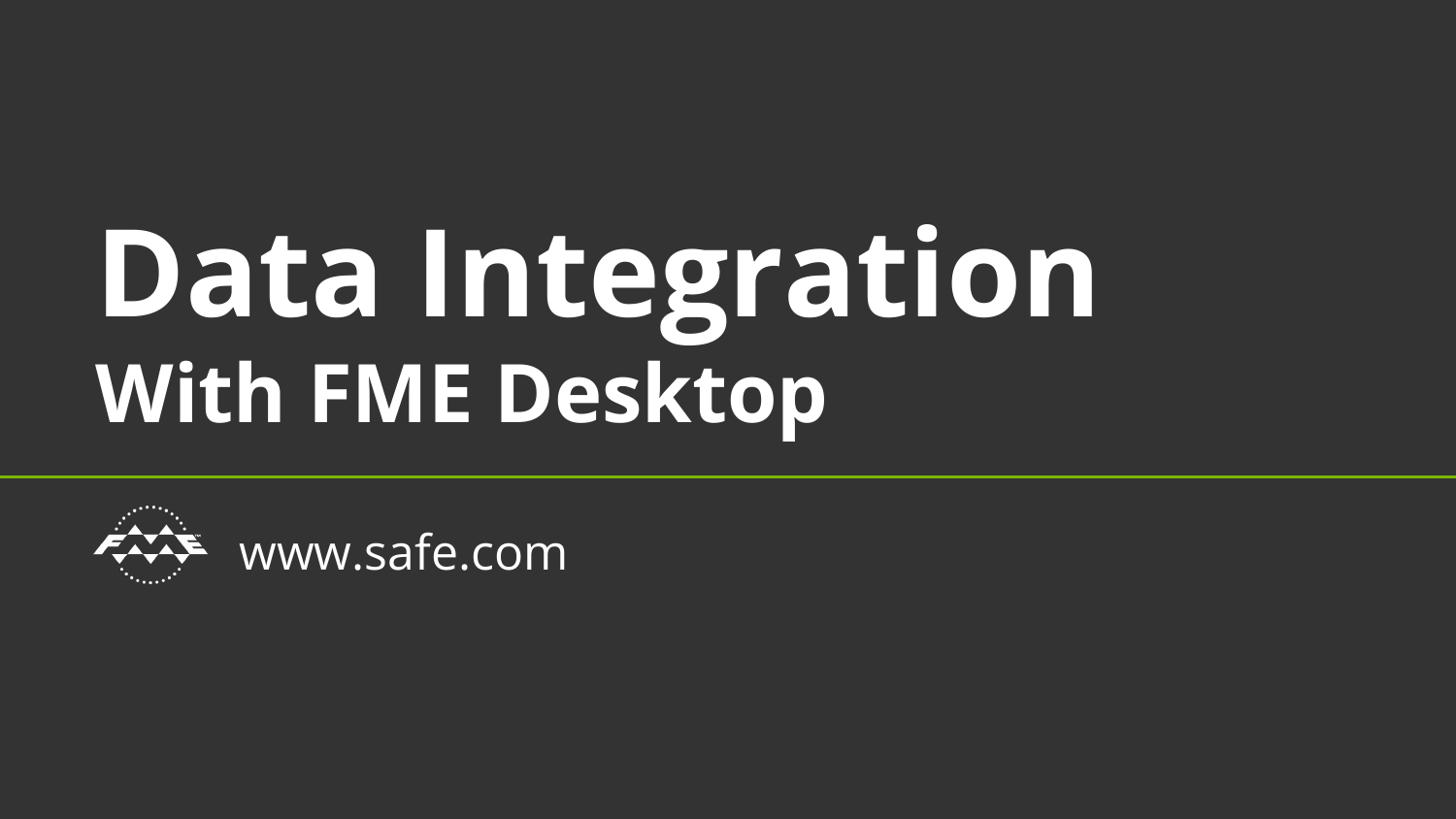

# Data Integration With FME Desktop
www.safe.com